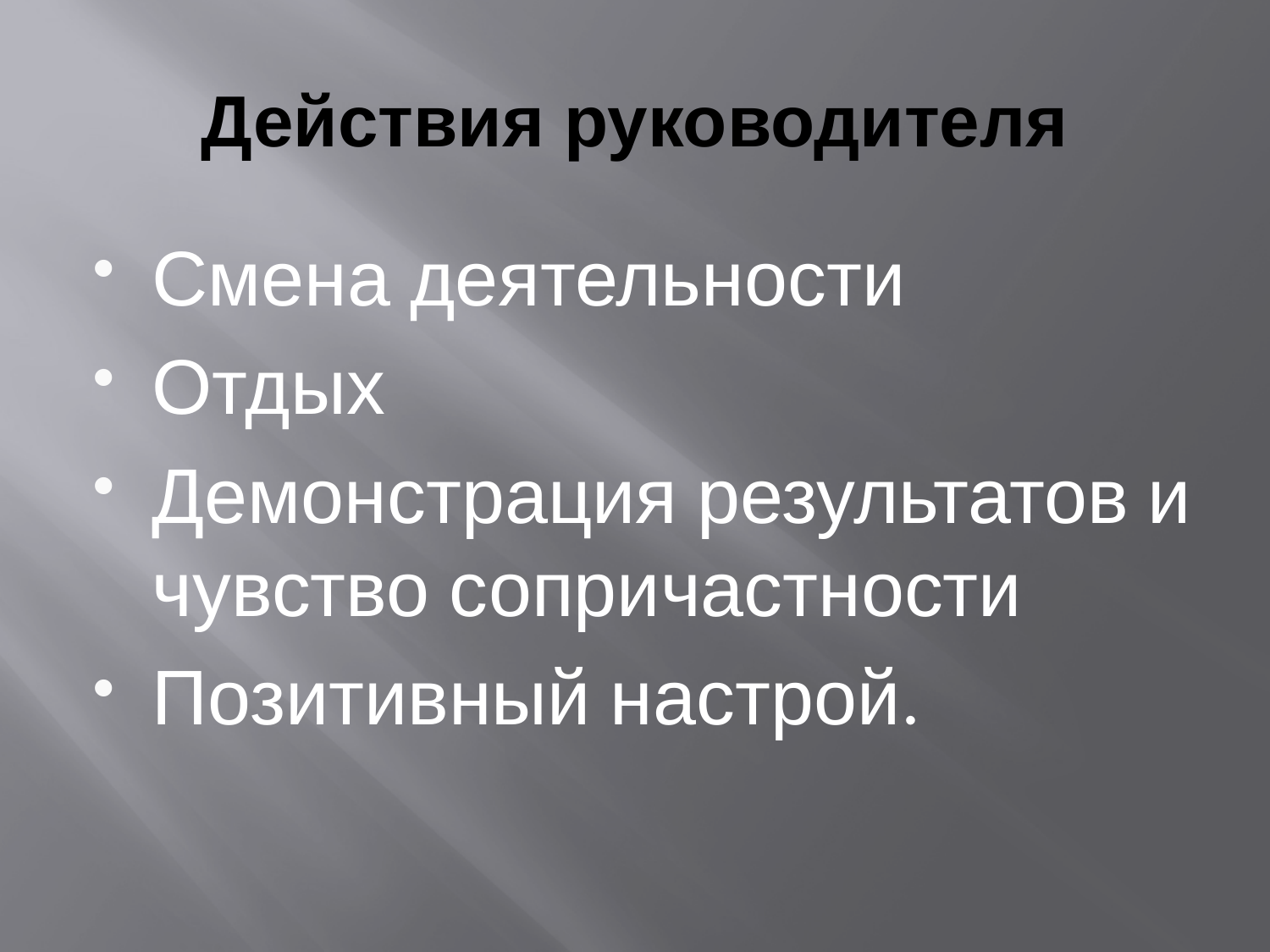

# Действия руководителя
Смена деятельности
Отдых
Демонстрация результатов и чувство сопричастности
Позитивный настрой.